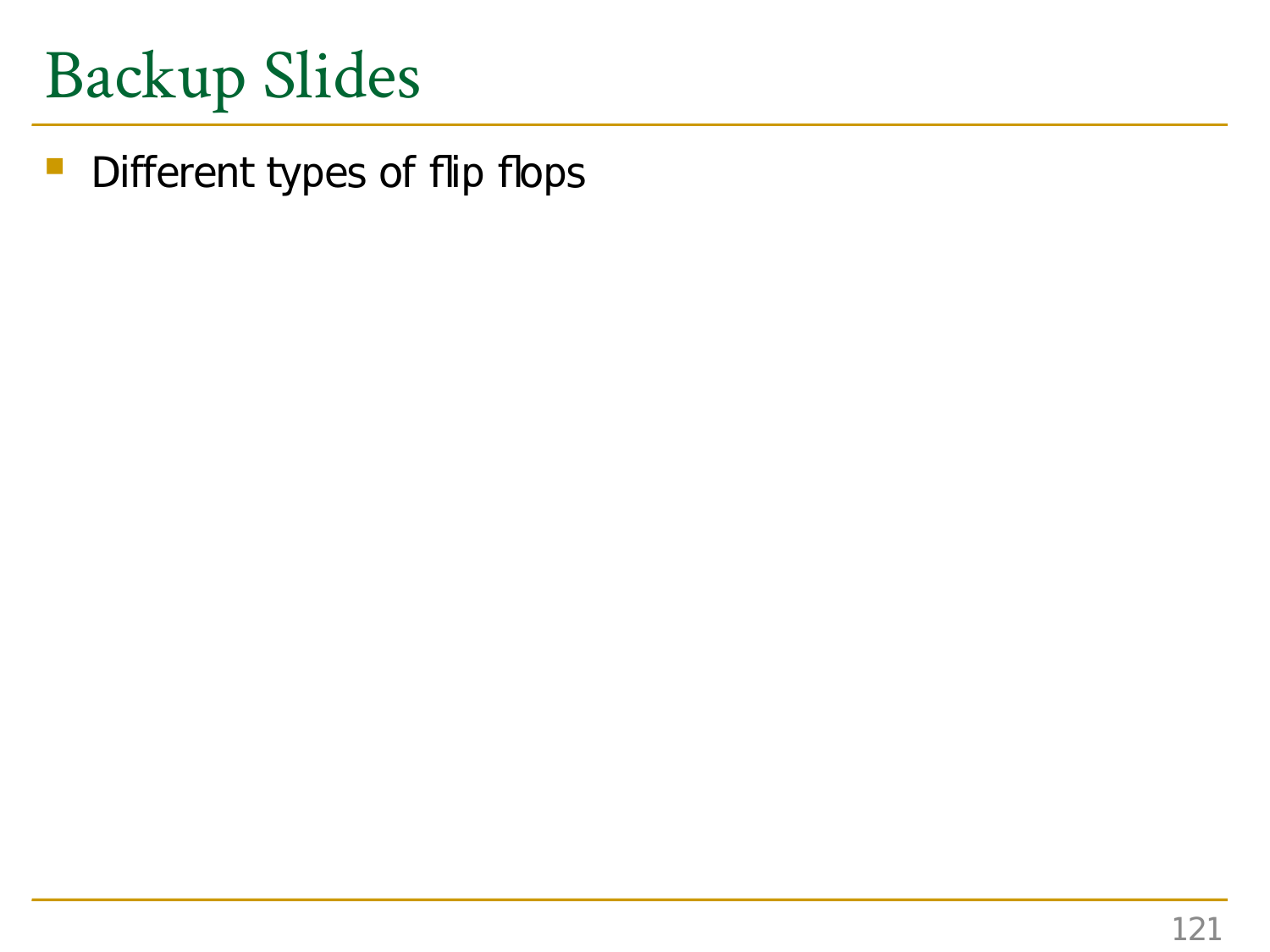

# Backup Slides
Different types of flip flops
121